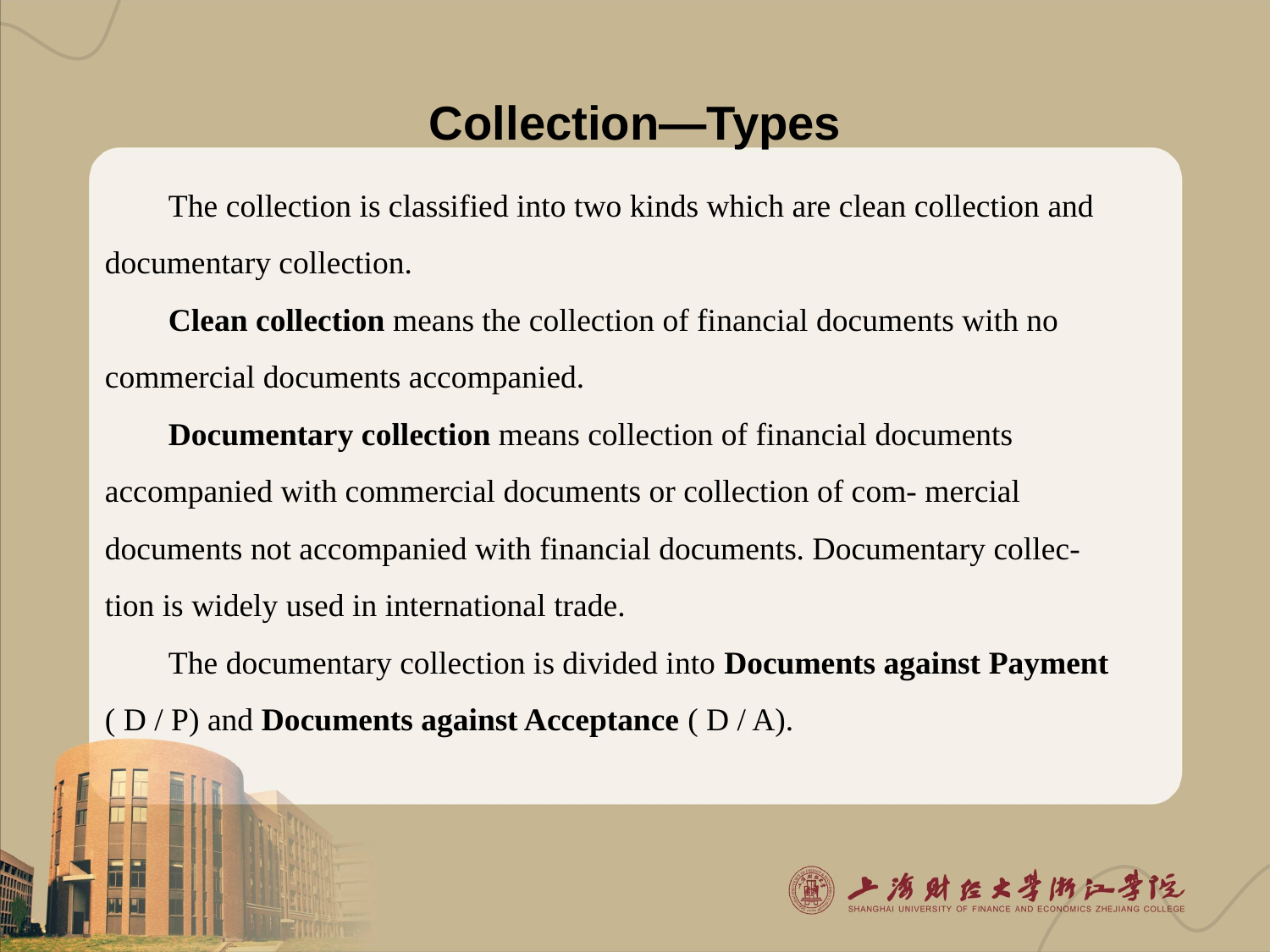

# Collection—Types
The collection is classified into two kinds which are clean collection and documentary collection.
Clean collection means the collection of financial documents with no commercial documents accompanied.
Documentary collection means collection of financial documents accompanied with commercial documents or collection of com- mercial documents not accompanied with financial documents. Documentary collec- tion is widely used in international trade.
The documentary collection is divided into Documents against Payment ( D / P) and Documents against Acceptance ( D / A).